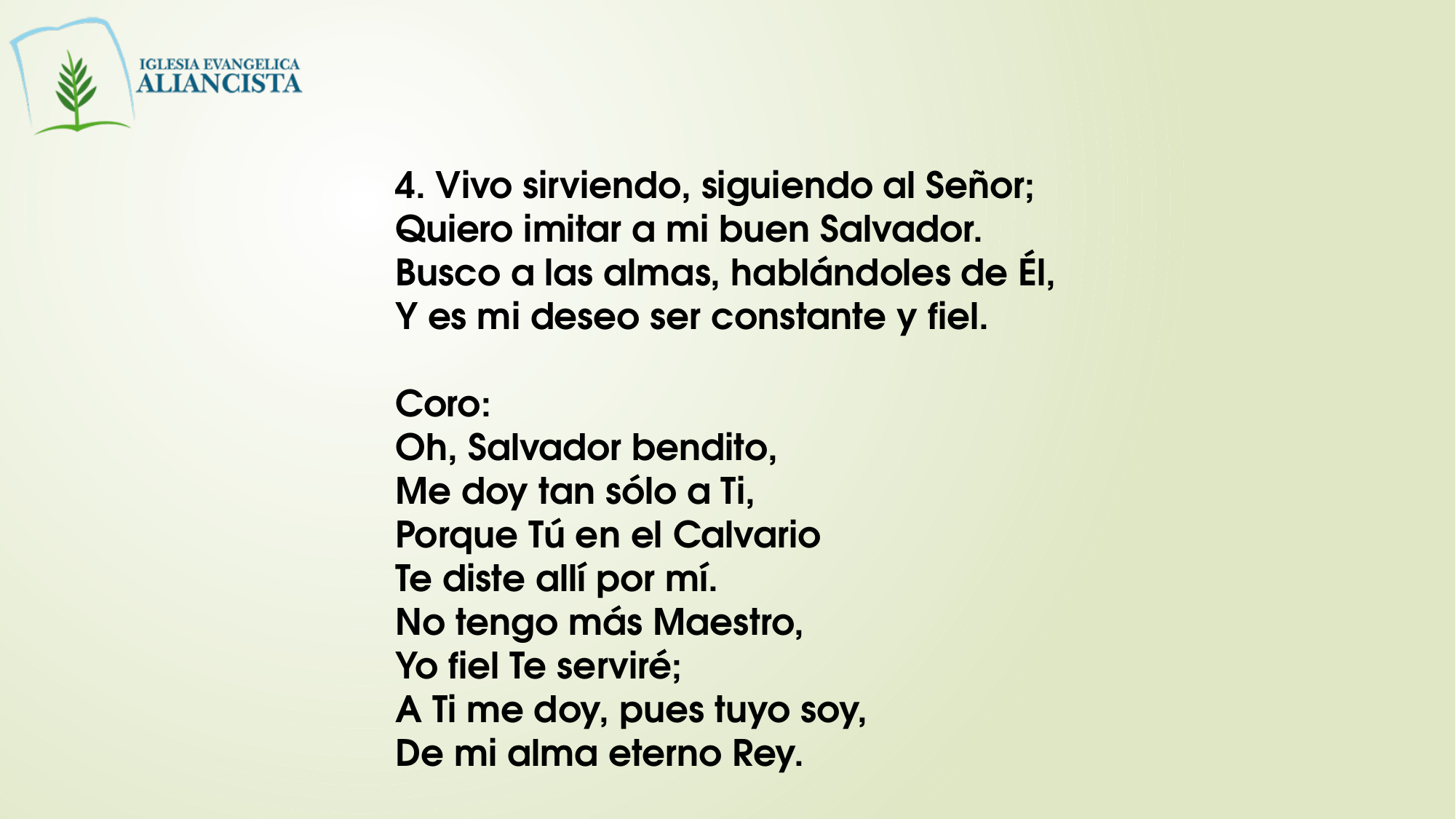

4. Vivo sirviendo, siguiendo al Señor;
Quiero imitar a mi buen Salvador.
Busco a las almas, hablándoles de Él,
Y es mi deseo ser constante y fiel.

Coro:
Oh, Salvador bendito,
Me doy tan sólo a Ti,
Porque Tú en el Calvario
Te diste allí por mí.
No tengo más Maestro,
Yo fiel Te serviré;
A Ti me doy, pues tuyo soy,
De mi alma eterno Rey.